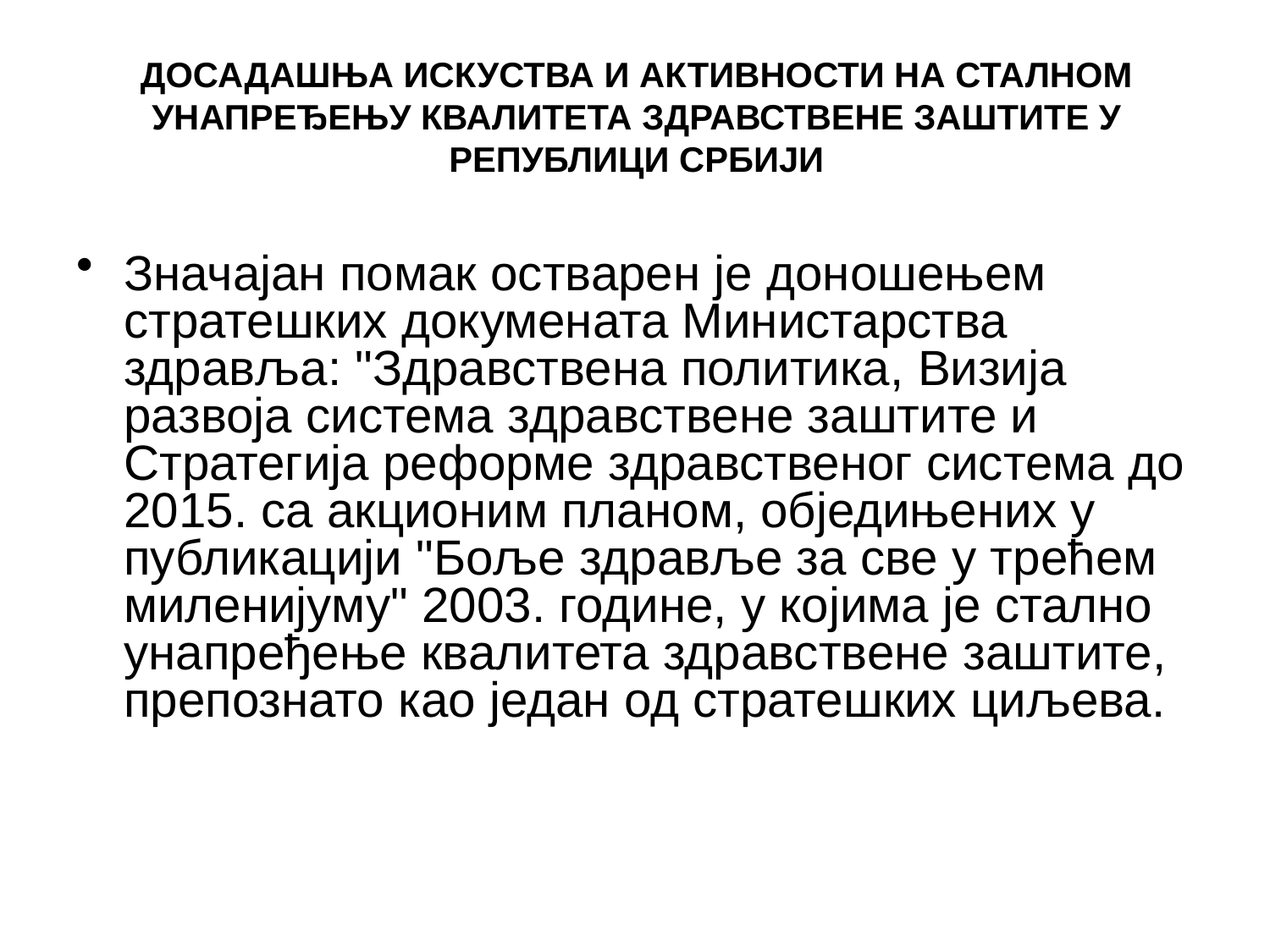

# ДОСАДАШЊА ИСКУСТВА И АКТИВНОСТИ НА СТАЛНОМ УНАПРЕЂЕЊУ КВАЛИТЕТА ЗДРАВСТВЕНЕ ЗАШТИТЕ У РЕПУБЛИЦИ СРБИЈИ
Значајан помак остварен је доношењем стратешких докумената Министарства здравља: "Здравствена политика, Визија развоја система здравствене заштите и Стратегија реформе здравственог система до 2015. са акционим планом, обједињених у публикацији "Боље здравље за све у трећем миленијуму" 2003. године, у којима је стално унапређење квалитета здравствене заштите, препознато као један од стратешких циљева.